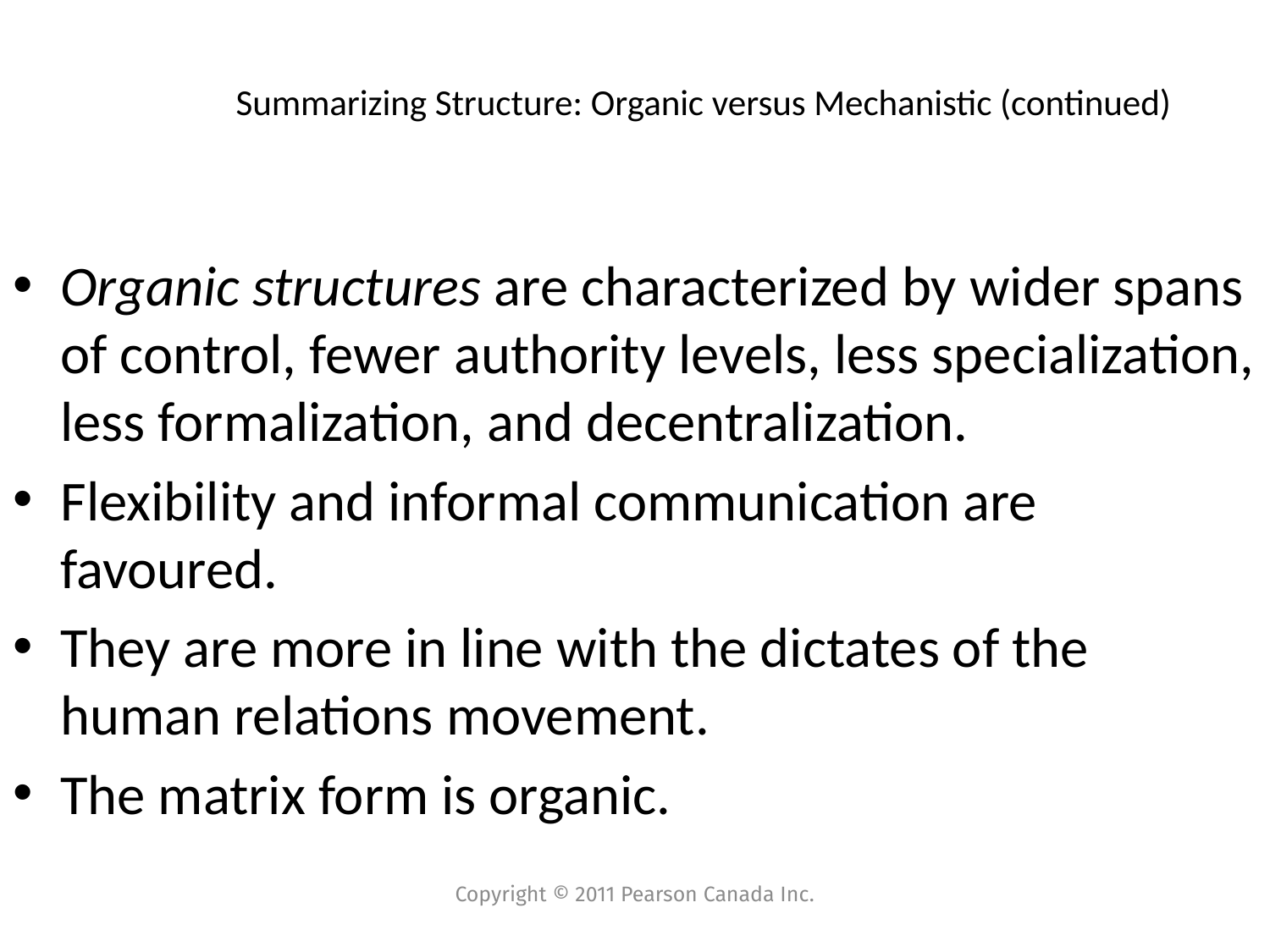

# Summarizing Structure: Organic versus Mechanistic (continued)
Organic structures are characterized by wider spans of control, fewer authority levels, less specialization, less formalization, and decentralization.
Flexibility and informal communication are favoured.
They are more in line with the dictates of the human relations movement.
The matrix form is organic.
Copyright © 2011 Pearson Canada Inc.